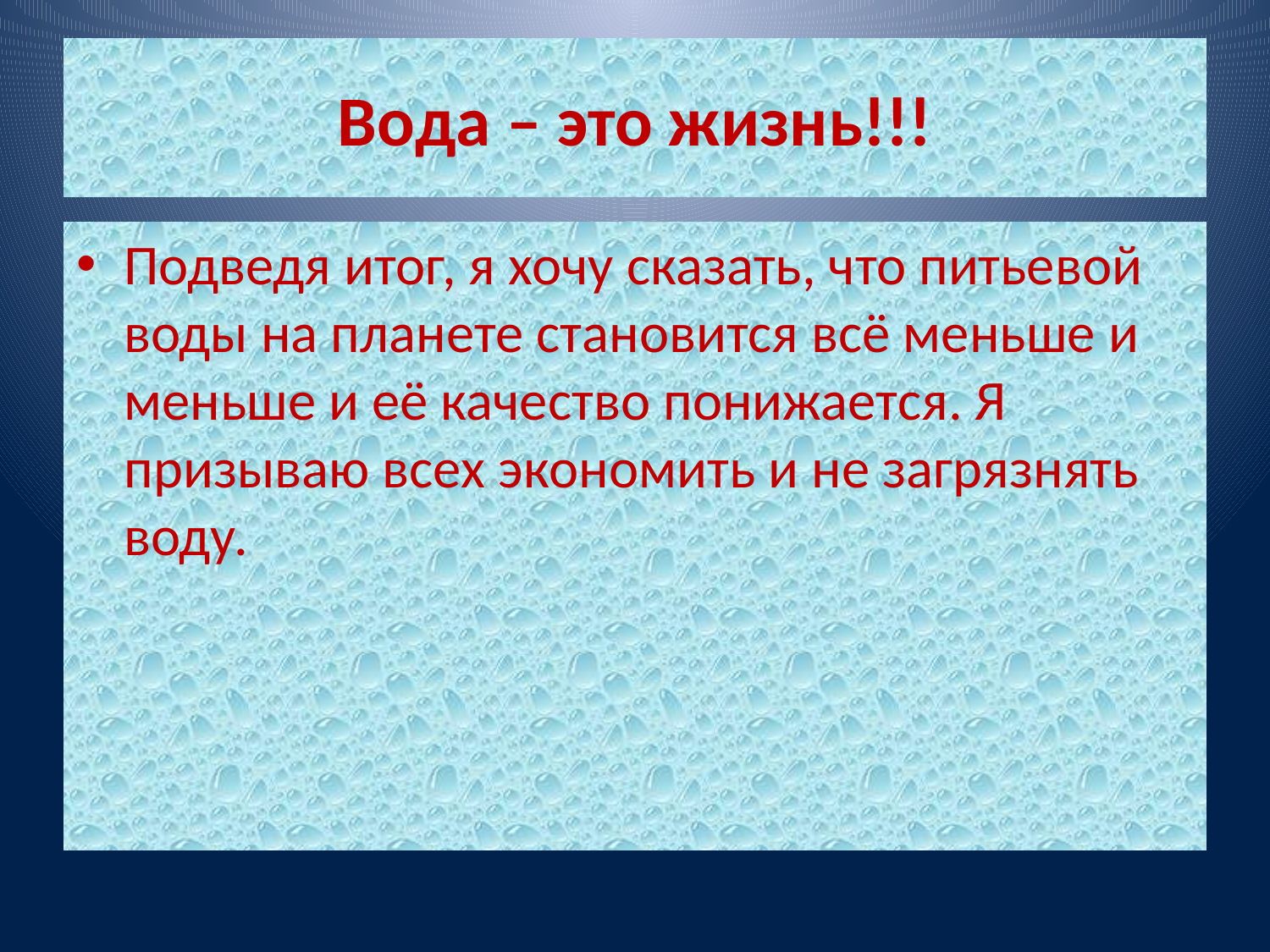

# Вода – это жизнь!!!
Подведя итог, я хочу сказать, что питьевой воды на планете становится всё меньше и меньше и её качество понижается. Я призываю всех экономить и не загрязнять воду.